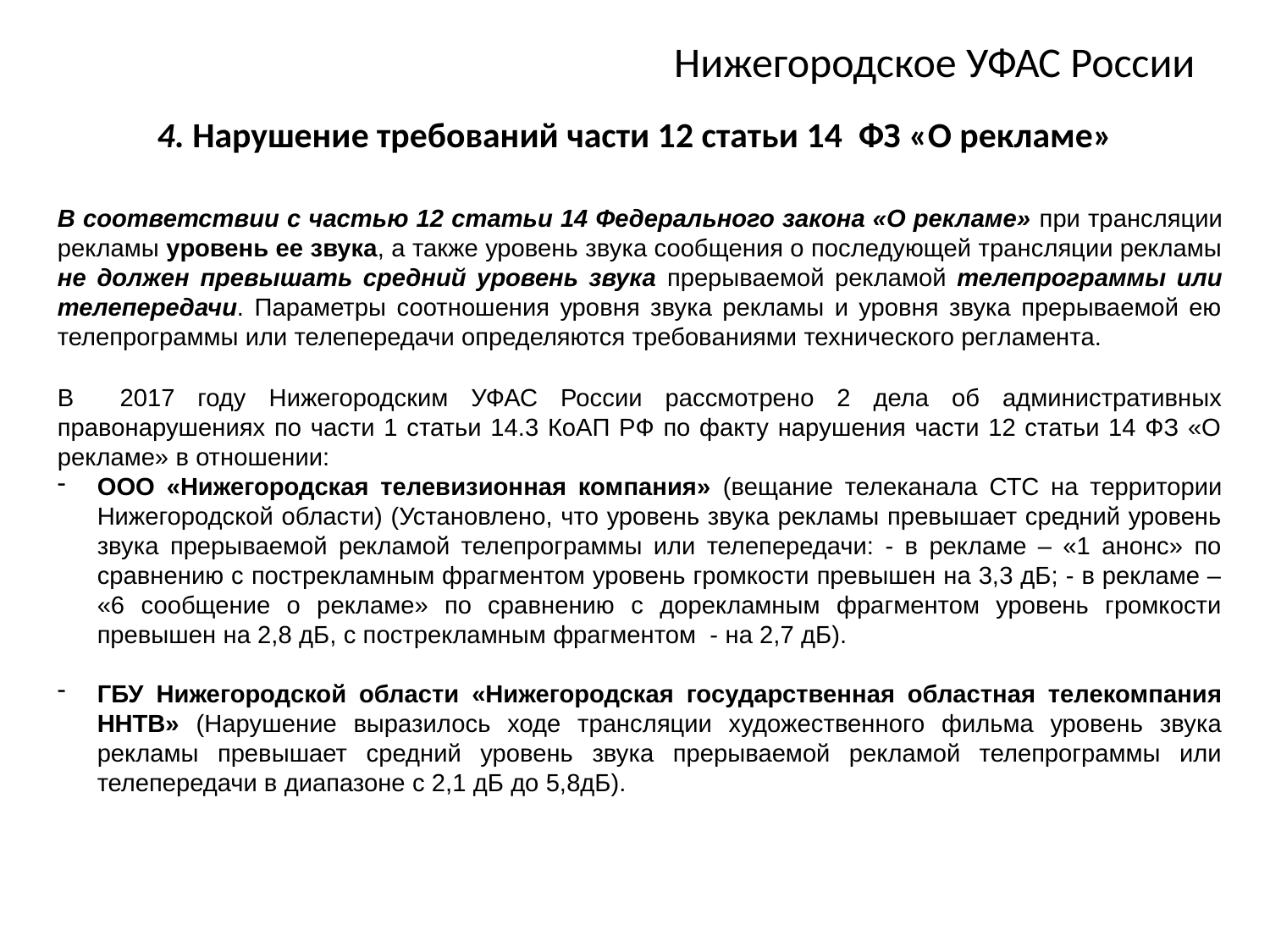

# Нижегородское УФАС России
4. Нарушение требований части 12 статьи 14  ФЗ «О рекламе»
В соответствии с частью 12 статьи 14 Федерального закона «О рекламе» при трансляции рекламы уровень ее звука, а также уровень звука сообщения о последующей трансляции рекламы не должен превышать средний уровень звука прерываемой рекламой телепрограммы или телепередачи. Параметры соотношения уровня звука рекламы и уровня звука прерываемой ею телепрограммы или телепередачи определяются требованиями технического регламента.
В  2017 году Нижегородским УФАС России рассмотрено 2 дела об административных правонарушениях по части 1 статьи 14.3 КоАП РФ по факту нарушения части 12 статьи 14 ФЗ «О рекламе» в отношении:
ООО «Нижегородская телевизионная компания» (вещание телеканала СТС на территории Нижегородской области) (Установлено, что уровень звука рекламы превышает средний уровень звука прерываемой рекламой телепрограммы или телепередачи: - в рекламе – «1 анонс» по сравнению с пострекламным фрагментом уровень громкости превышен на 3,3 дБ; - в рекламе – «6 сообщение о рекламе» по сравнению с дорекламным фрагментом уровень громкости превышен на 2,8 дБ, с пострекламным фрагментом  - на 2,7 дБ).

ГБУ Нижегородской области «Нижегородская государственная областная телекомпания ННТВ» (Нарушение выразилось ходе трансляции художественного фильма уровень звука рекламы превышает средний уровень звука прерываемой рекламой телепрограммы или телепередачи в диапазоне с 2,1 дБ до 5,8дБ).